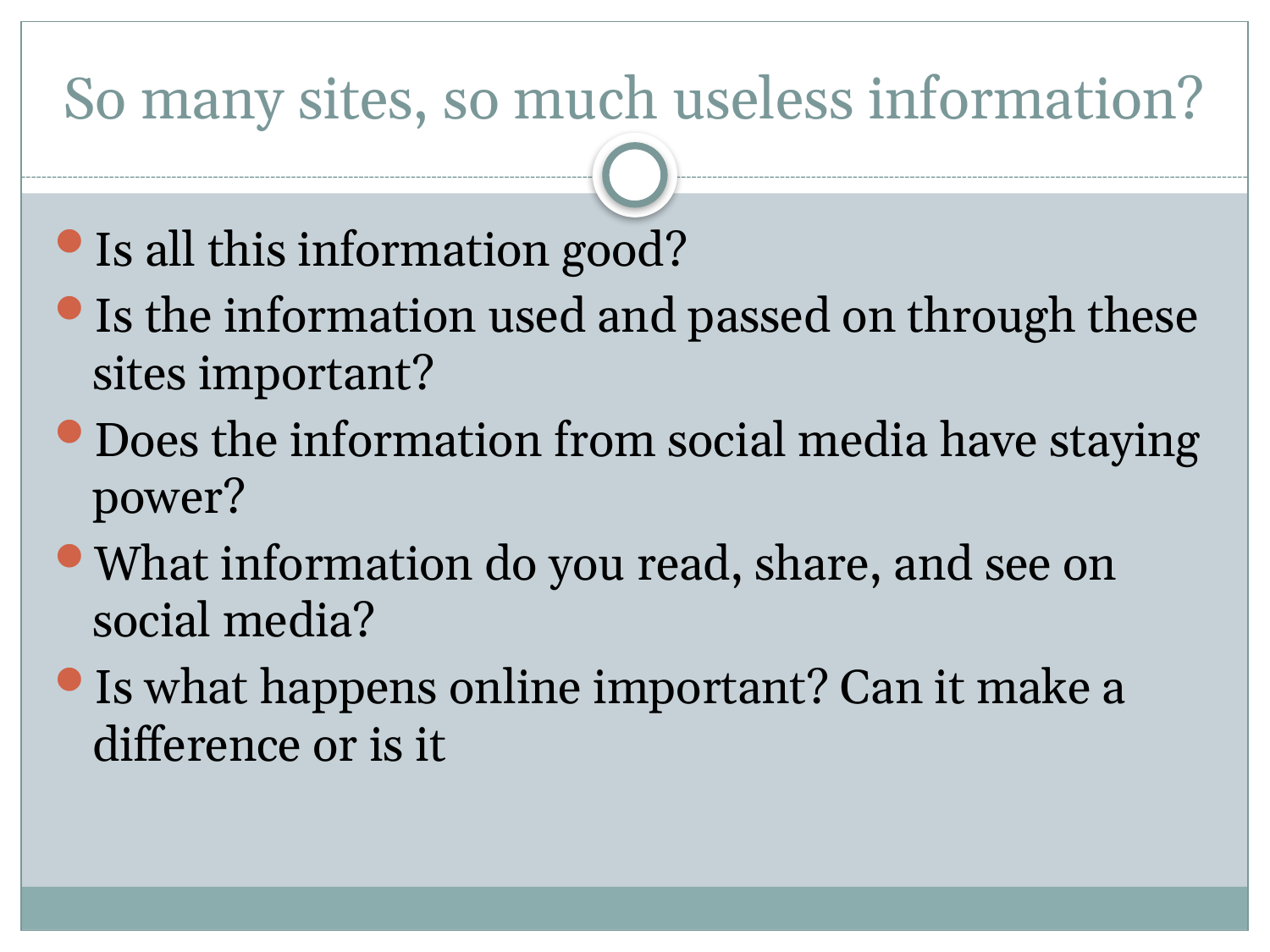

# So many sites, so much useless information?
Is all this information good?
Is the information used and passed on through these sites important?
Does the information from social media have staying power?
What information do you read, share, and see on social media?
Is what happens online important? Can it make a difference or is it